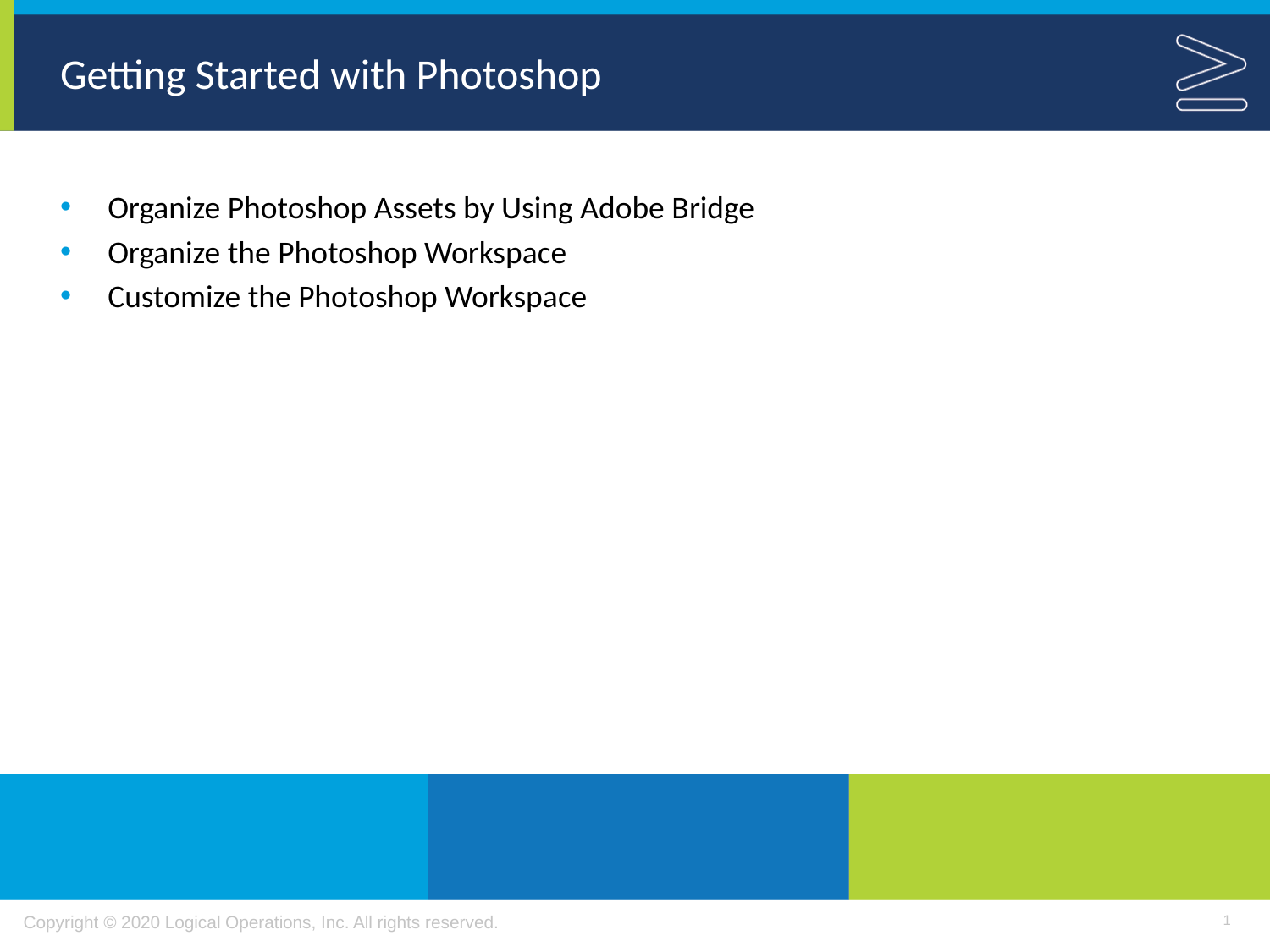

# Getting Started with Photoshop
Organize Photoshop Assets by Using Adobe Bridge
Organize the Photoshop Workspace
Customize the Photoshop Workspace
1